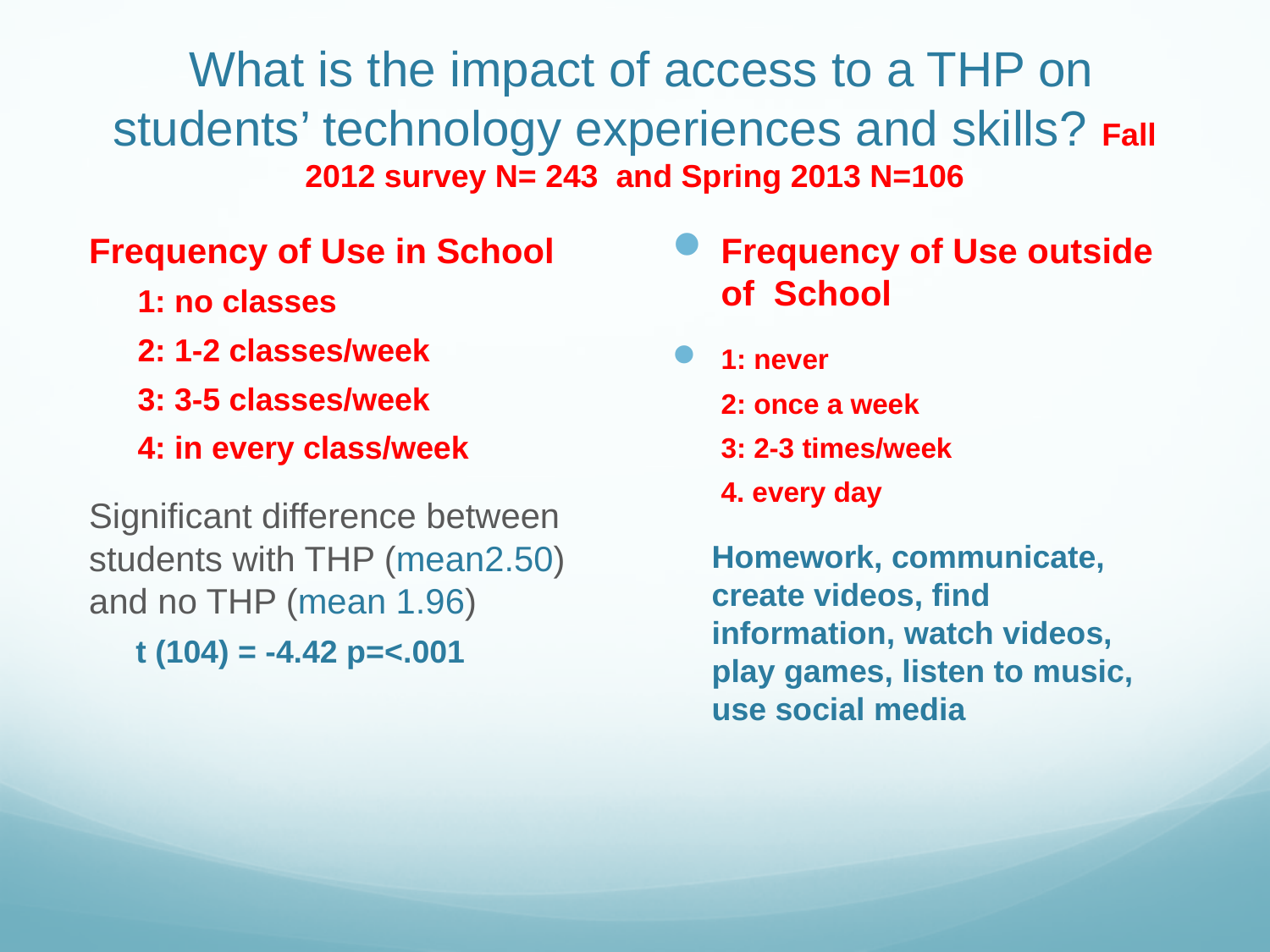

# What is the impact of access to a THP on students’ technology experiences and skills? Fall 2012 survey N= 243  and Spring 2013 N=106
Frequency of Use in School
1: no classes
2: 1-2 classes/week
3: 3-5 classes/week
4: in every class/week
Significant difference between students with THP (mean2.50) and no THP (mean 1.96)
t (104) = -4.42 p=<.001
Frequency of Use outside of  School
1: never
2: once a week
3: 2-3 times/week
4. every day
Homework, communicate, create videos, find information, watch videos, play games, listen to music, use social media